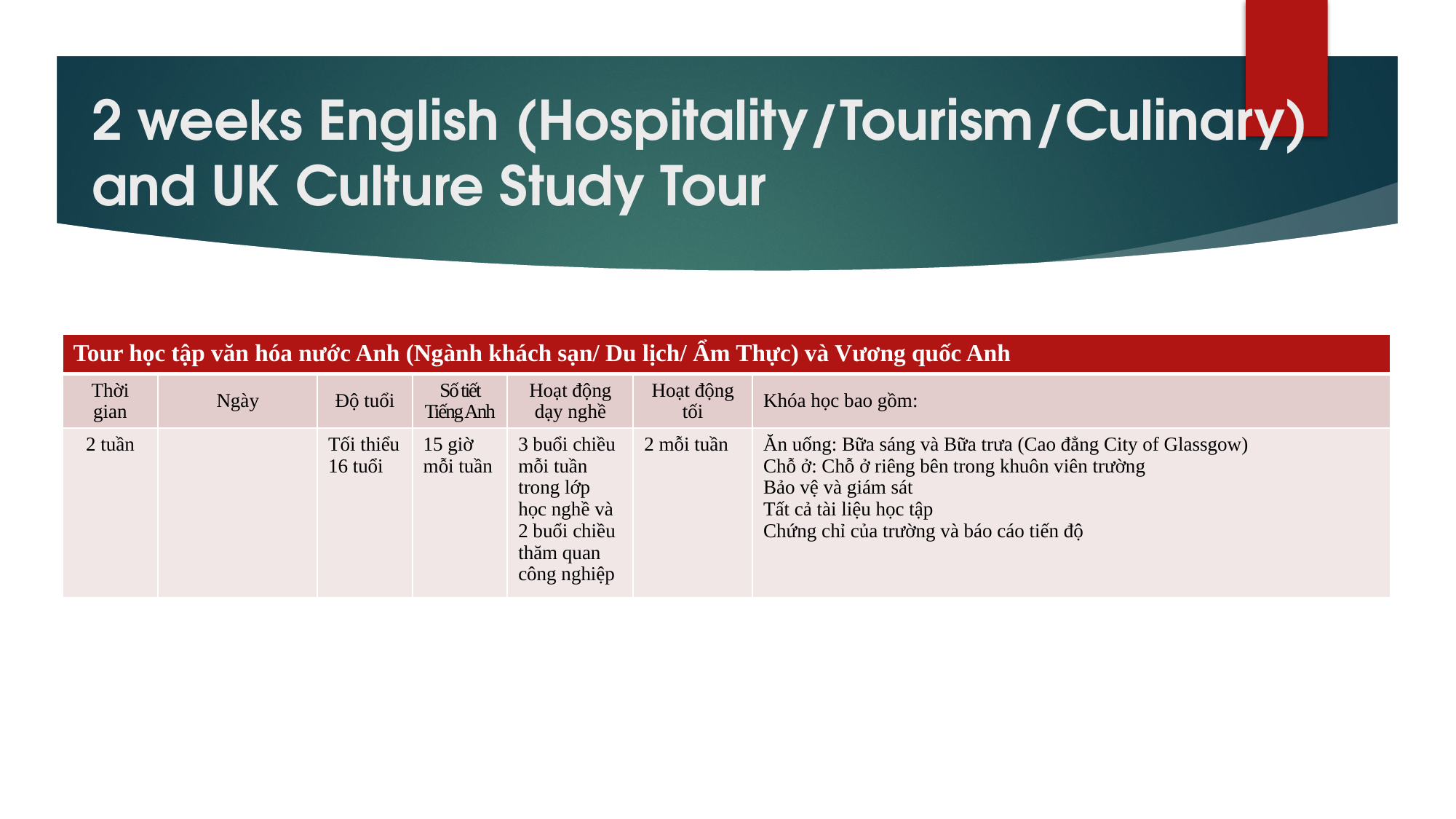

# 2 weeks English (Hospitality/Tourism/Culinary) and UK Culture Study Tour
| Tour học tập văn hóa nước Anh (Ngành khách sạn/ Du lịch/ Ẩm Thực) và Vương quốc Anh |  |  |  |  |  |  |
| --- | --- | --- | --- | --- | --- | --- |
| Thời gian | Ngày | Độ tuổi | Số tiết Tiếng Anh | Hoạt động dạy nghề | Hoạt động tối | Khóa học bao gồm: |
| 2 tuần |  | Tối thiểu 16 tuổi | 15 giờ mỗi tuần | 3 buổi chiều mỗi tuần trong lớp học nghề và 2 buổi chiều thăm quan công nghiệp | 2 mỗi tuần | Ăn uống: Bữa sáng và Bữa trưa (Cao đẳng City of Glassgow) Chỗ ở: Chỗ ở riêng bên trong khuôn viên trường Bảo vệ và giám sát Tất cả tài liệu học tập Chứng chỉ của trường và báo cáo tiến độ |